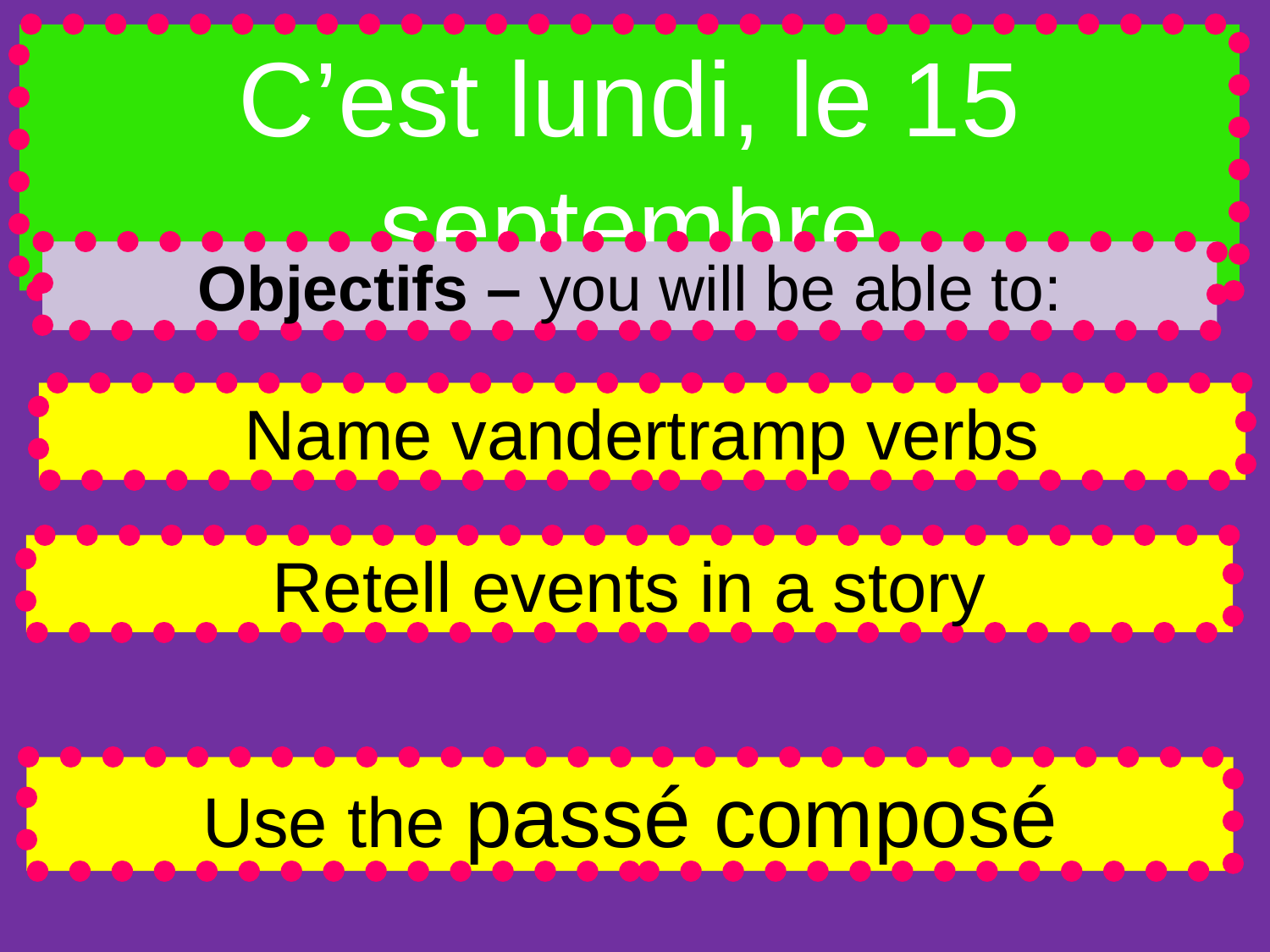

C’est lundi, le 15 septembre
Objectifs – you will be able to:
Name vandertramp verbs
Retell events in a story
Use the passé composé